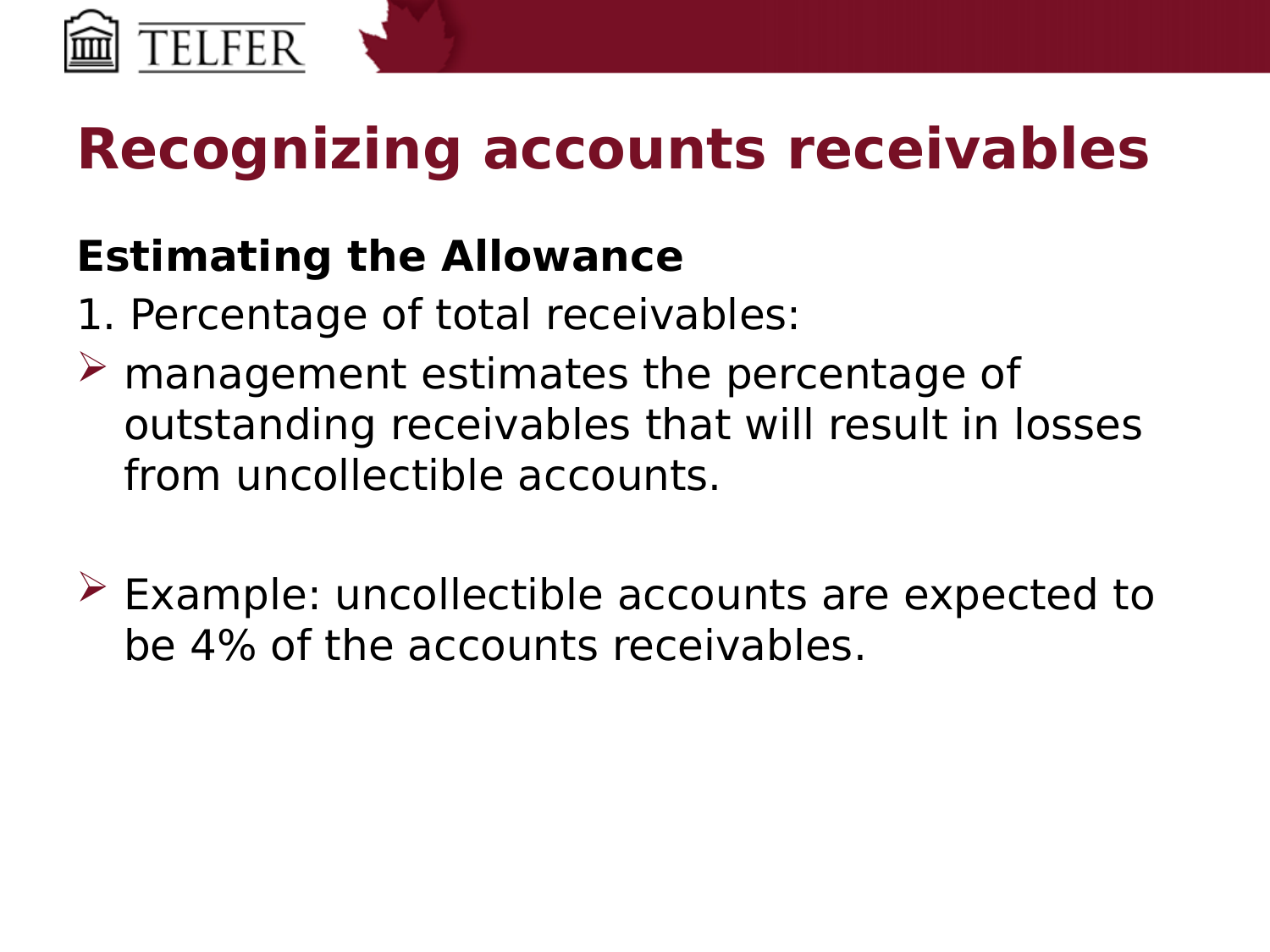

# Recognizing accounts receivables
Estimating the Allowance
1. Percentage of total receivables:
management estimates the percentage of outstanding receivables that will result in losses from uncollectible accounts.

Example: uncollectible accounts are expected to be 4% of the accounts receivables.